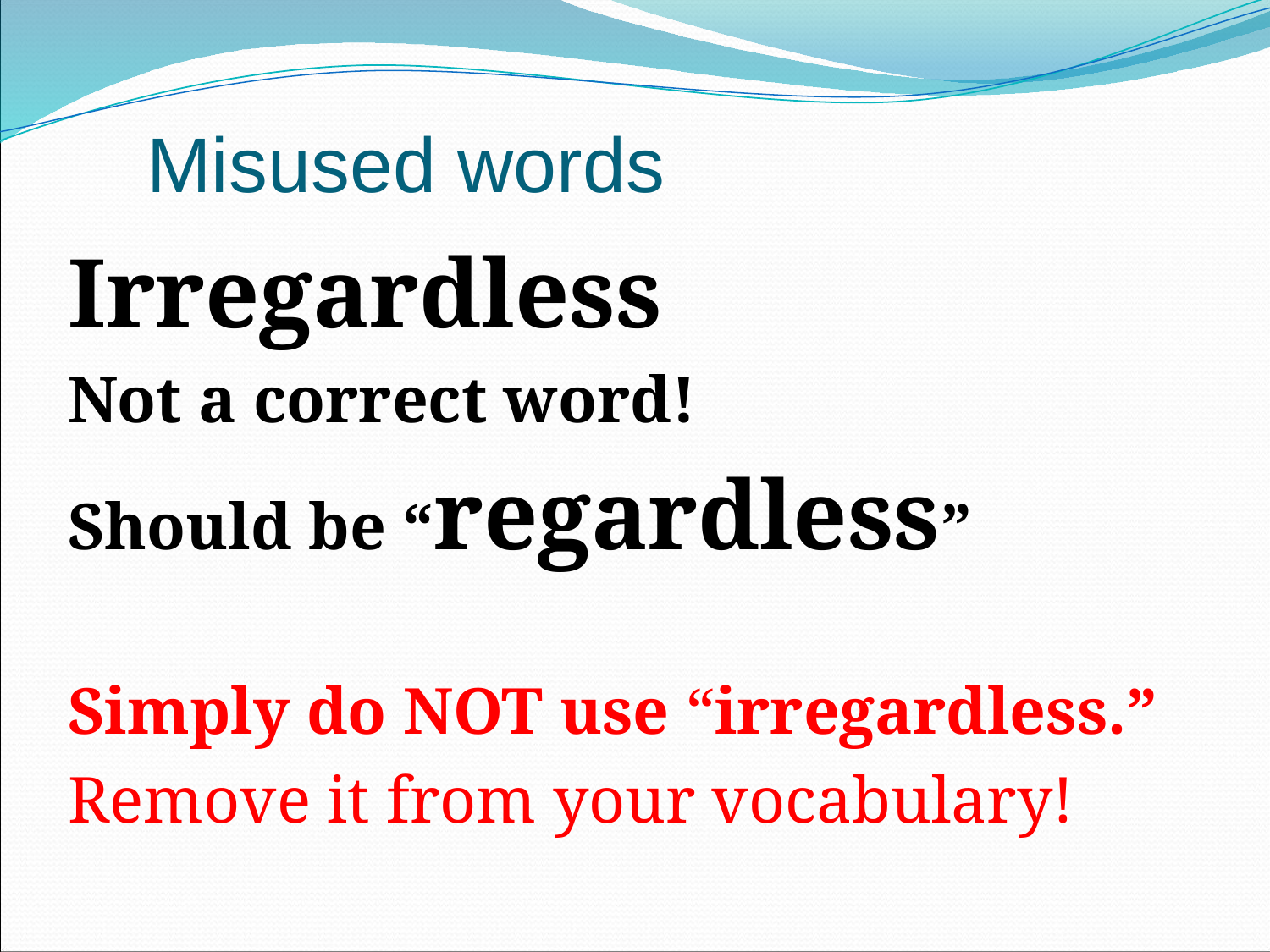

# Misused words
Irregardless
Not a correct word!
Should be “regardless”

Simply do NOT use “irregardless.”
Remove it from your vocabulary!